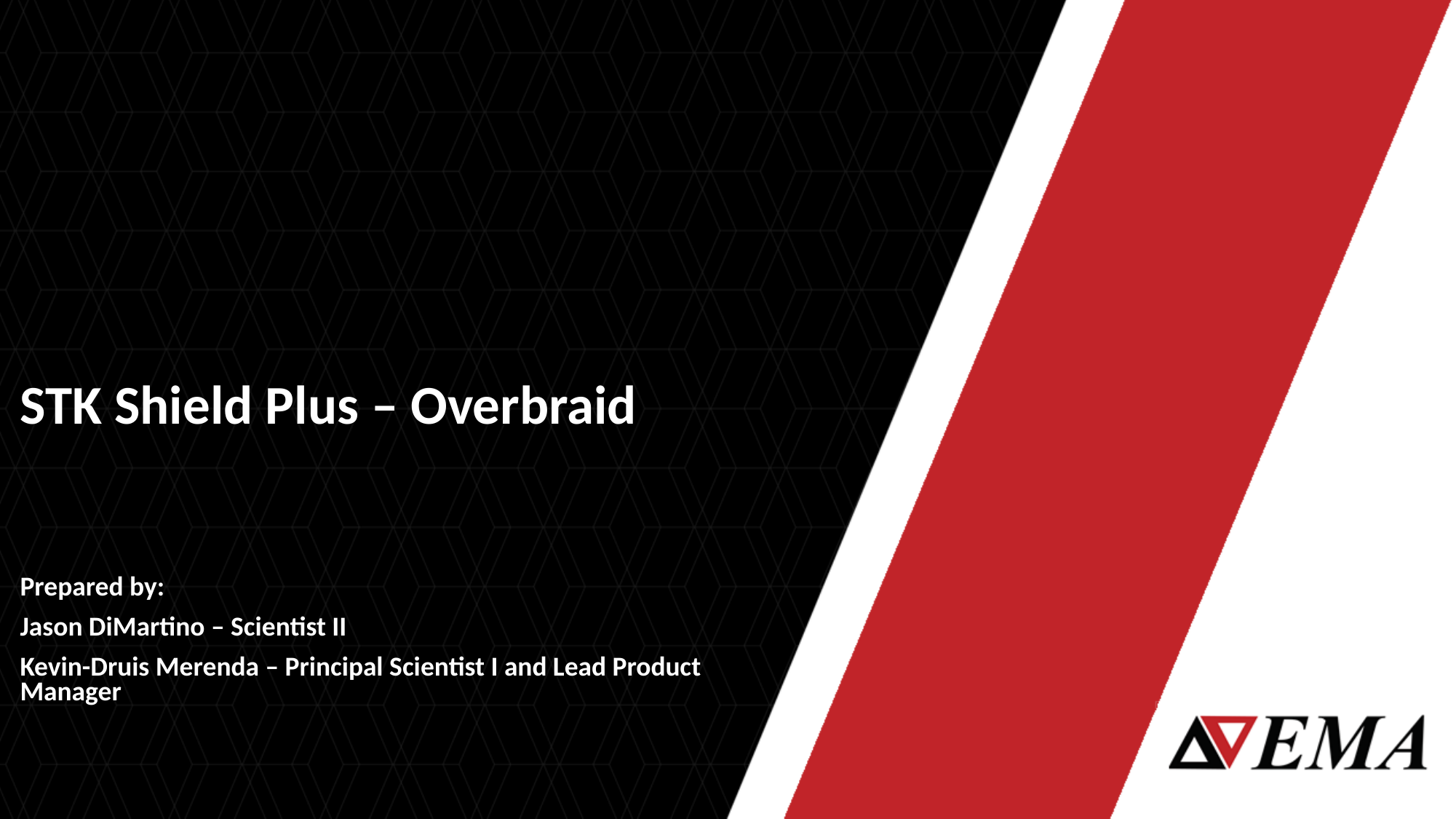

STK Shield Plus – Overbraid
Prepared by:
Jason DiMartino – Scientist II
Kevin-Druis Merenda – Principal Scientist I and Lead Product Manager